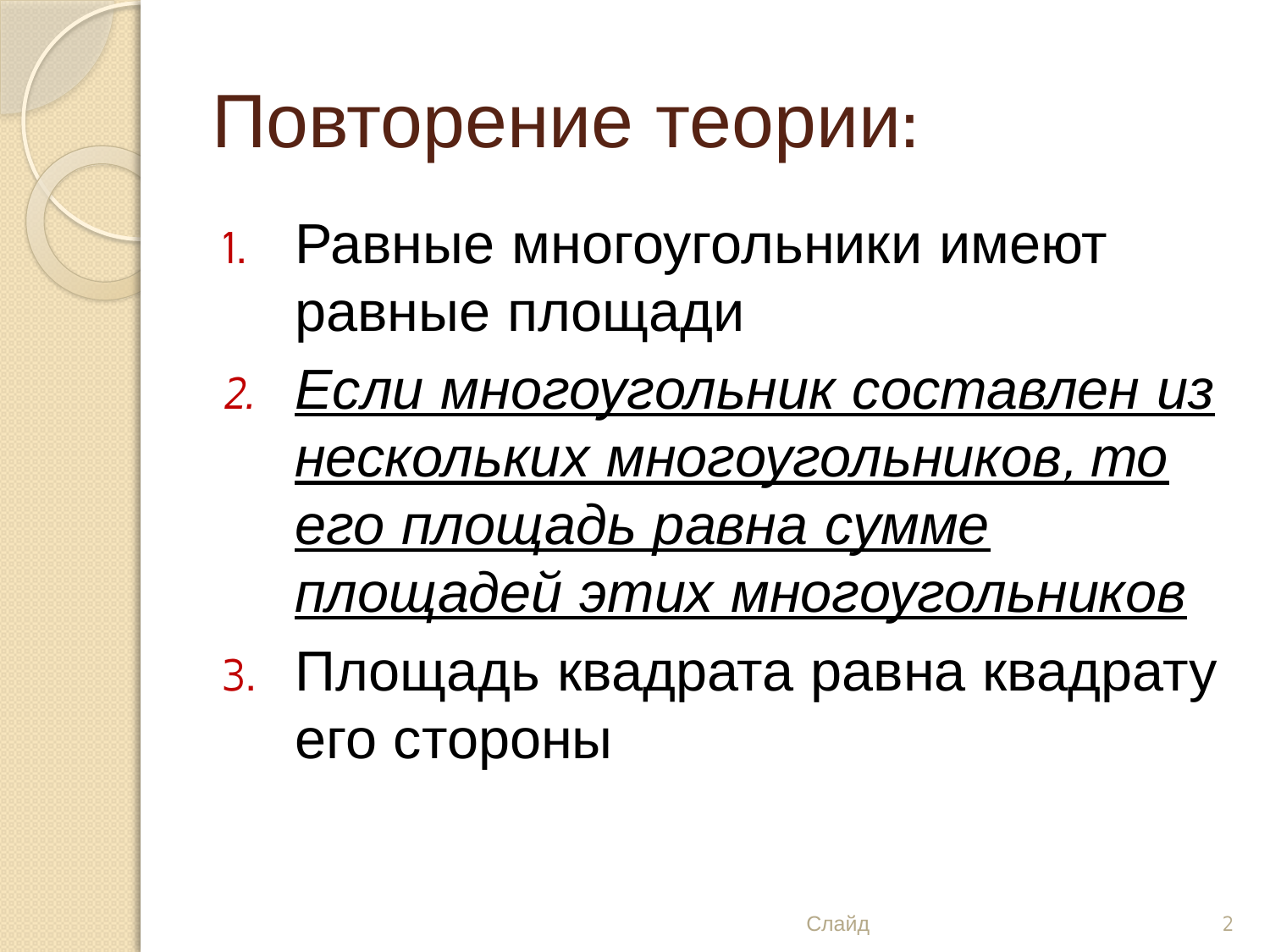

# Повторение теории:
Равные многоугольники имеют равные площади
Если многоугольник составлен из нескольких многоугольников, то его площадь равна сумме площадей этих многоугольников
Площадь квадрата равна квадрату его стороны
Слайд
2